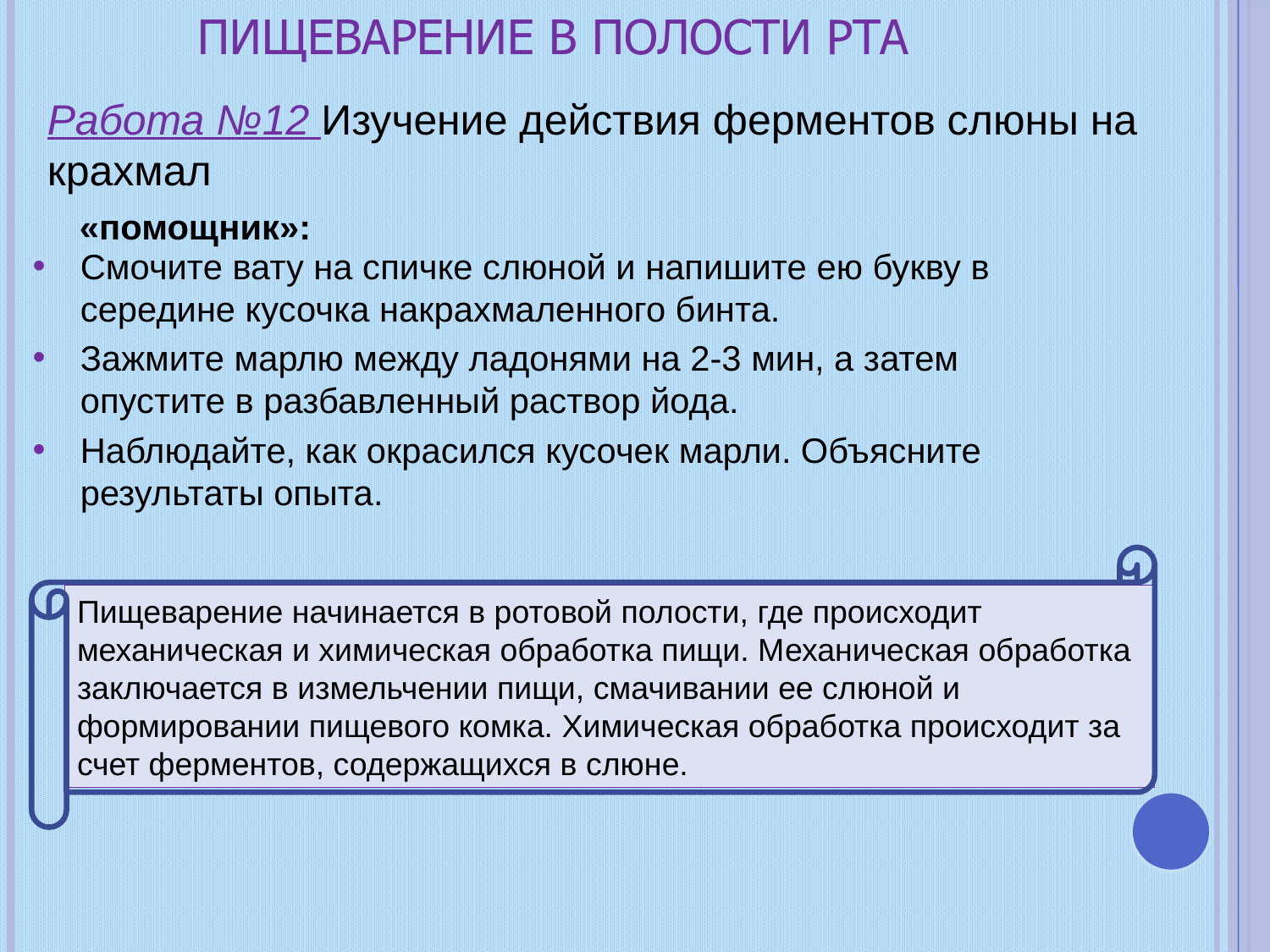

# ПИЩЕВАРЕНИЕ В ПОЛОСТИ РТА
Работа №12 Изучение действия ферментов слюны на крахмал
«помощник»:
Смочите вату на спичке слюной и напишите ею букву в середине кусочка накрахмаленного бинта.
Зажмите марлю между ладонями на 2-3 мин, а затем опустите в разбавленный раствор йода.
Наблюдайте, как окрасился кусочек марли. Объясните результаты опыта.

Пищеварение начинается в ротовой полости, где происходит механическая и химическая обработка пищи. Механическая обработка заключается в измельчении пищи, смачивании ее слюной и формировании пищевого комка. Химическая обработка происходит за счет ферментов, содержащихся в слюне.